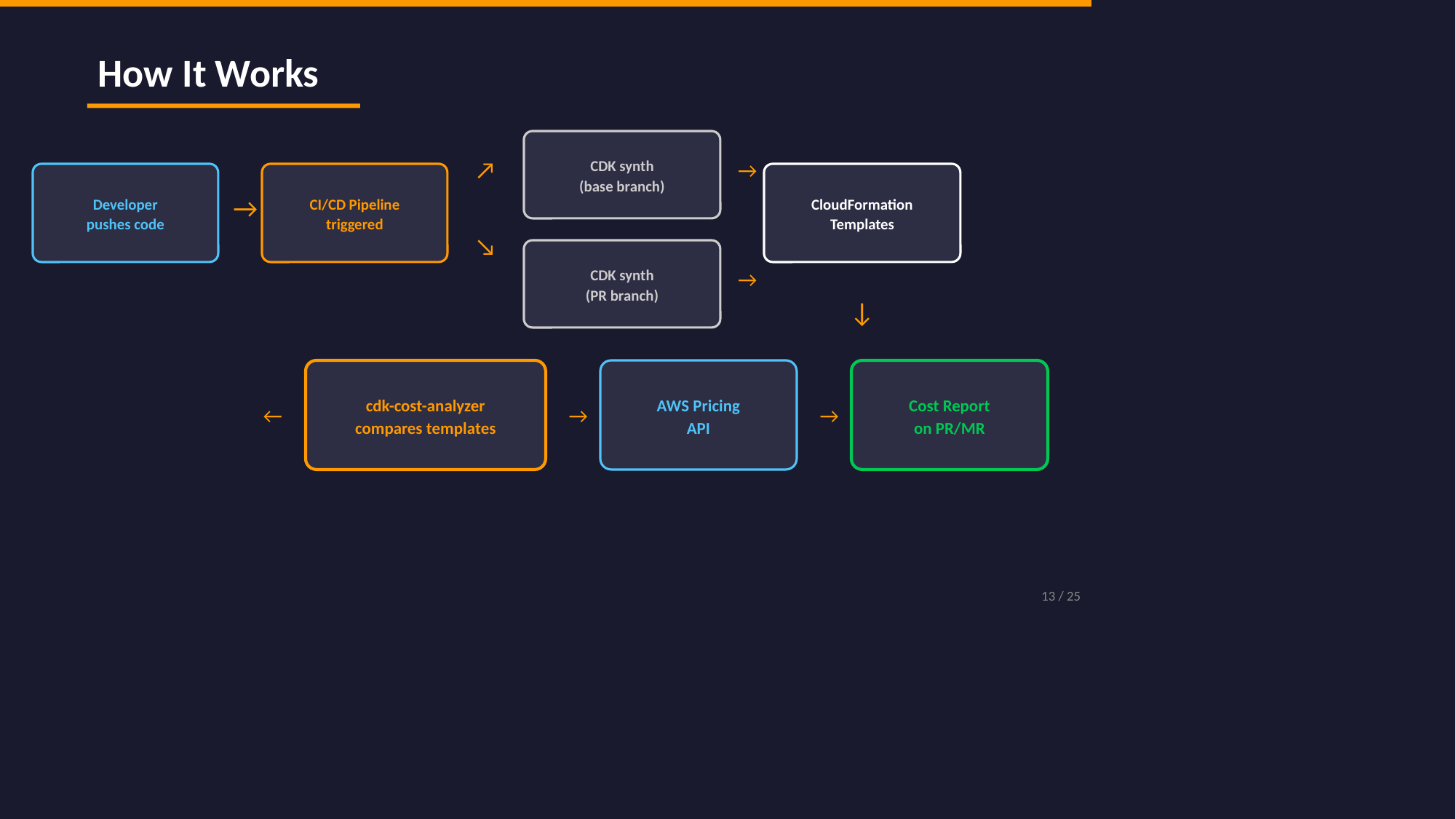

How It Works

CDK synth
(base branch)
↗
→

Developer
pushes code

CI/CD Pipeline
triggered

CloudFormation
Templates
→
↘

CDK synth
(PR branch)
→
↓

cdk-cost-analyzer
compares templates

AWS Pricing
API

Cost Report
on PR/MR
←
→
→
13 / 25